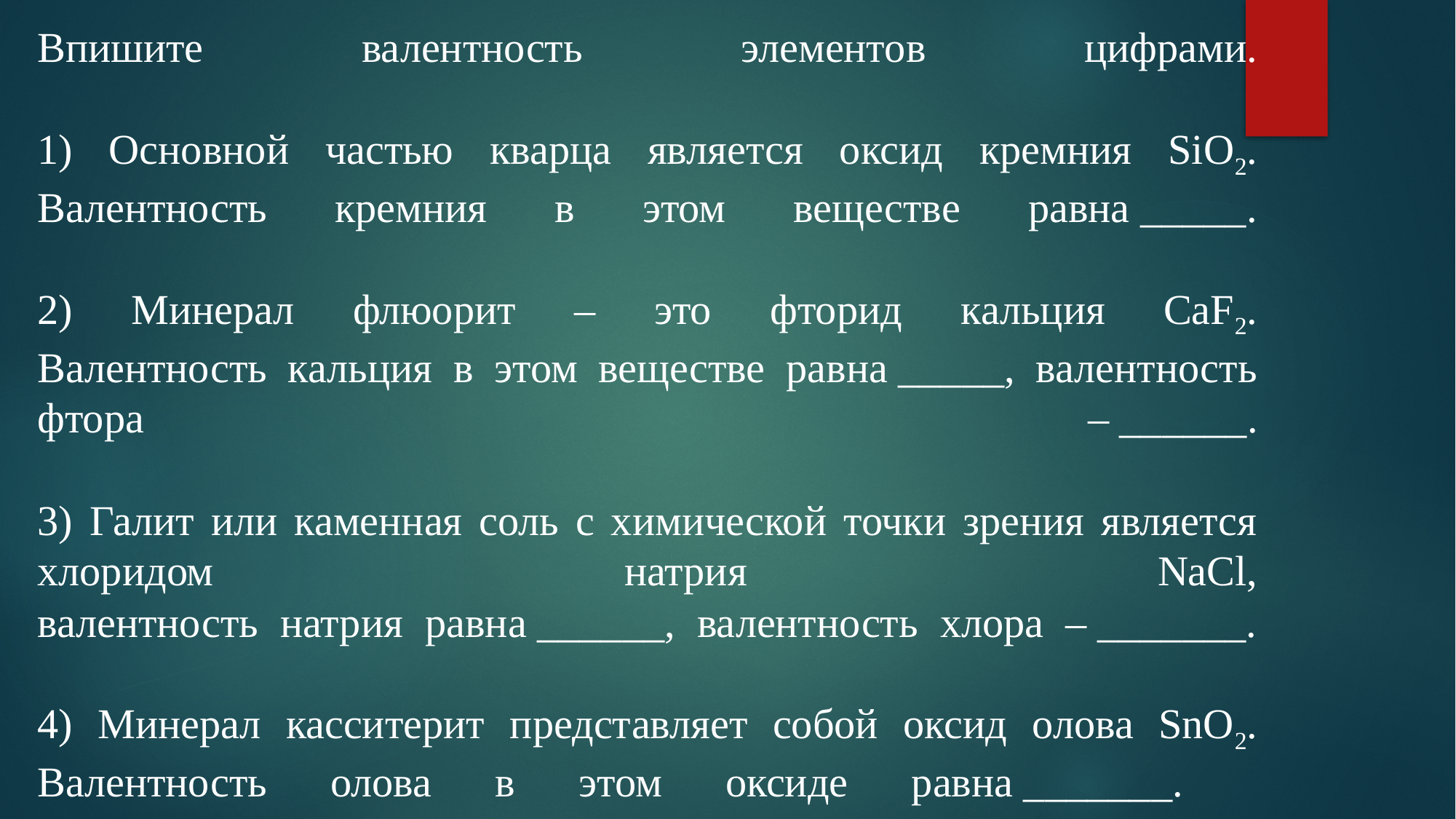

# Впишите валентность элементов цифрами. 1) Основной частью кварца является оксид кремния SiO2. Валентность кремния в этом веществе равна _____. 2) Минерал флюорит – это фторид кальция CaF2. Валентность кальция в этом веществе равна _____, валентность фтора – ______. 3) Галит или каменная соль с химической точки зрения является хлоридом натрия NaCl, валентность натрия равна ______, валентность хлора – _______. 4) Минерал касситерит представляет собой оксид олова SnO2. Валентность олова в этом оксиде равна _______.